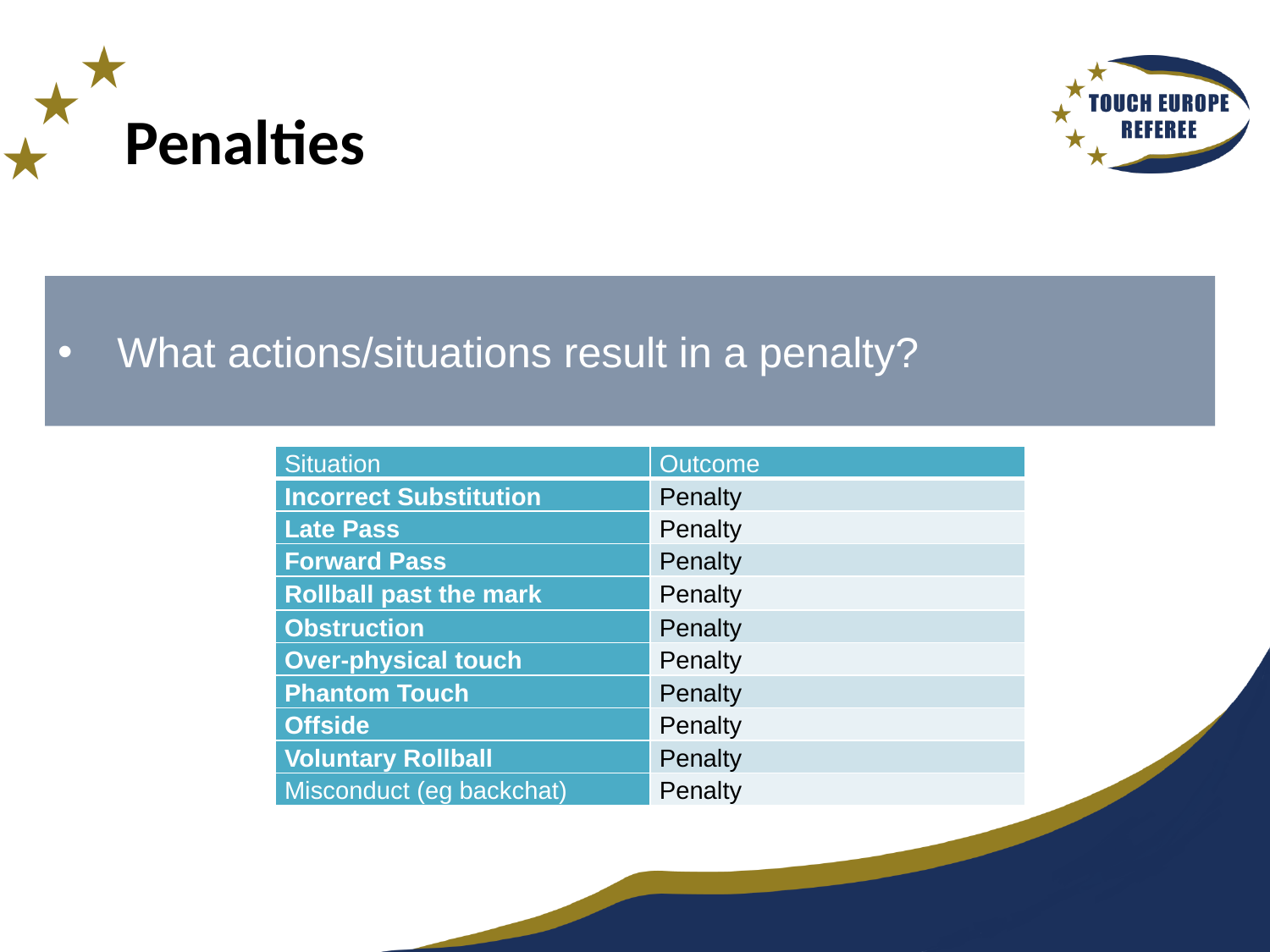

# Penalties
 What actions/situations result in a penalty?
| Situation | Outcome |
| --- | --- |
| Incorrect Substitution | Penalty |
| Late Pass | Penalty |
| Forward Pass | Penalty |
| Rollball past the mark | Penalty |
| Obstruction | Penalty |
| Over-physical touch | Penalty |
| Phantom Touch | Penalty |
| Offside | Penalty |
| Voluntary Rollball | Penalty |
| Misconduct (eg backchat) | Penalty |